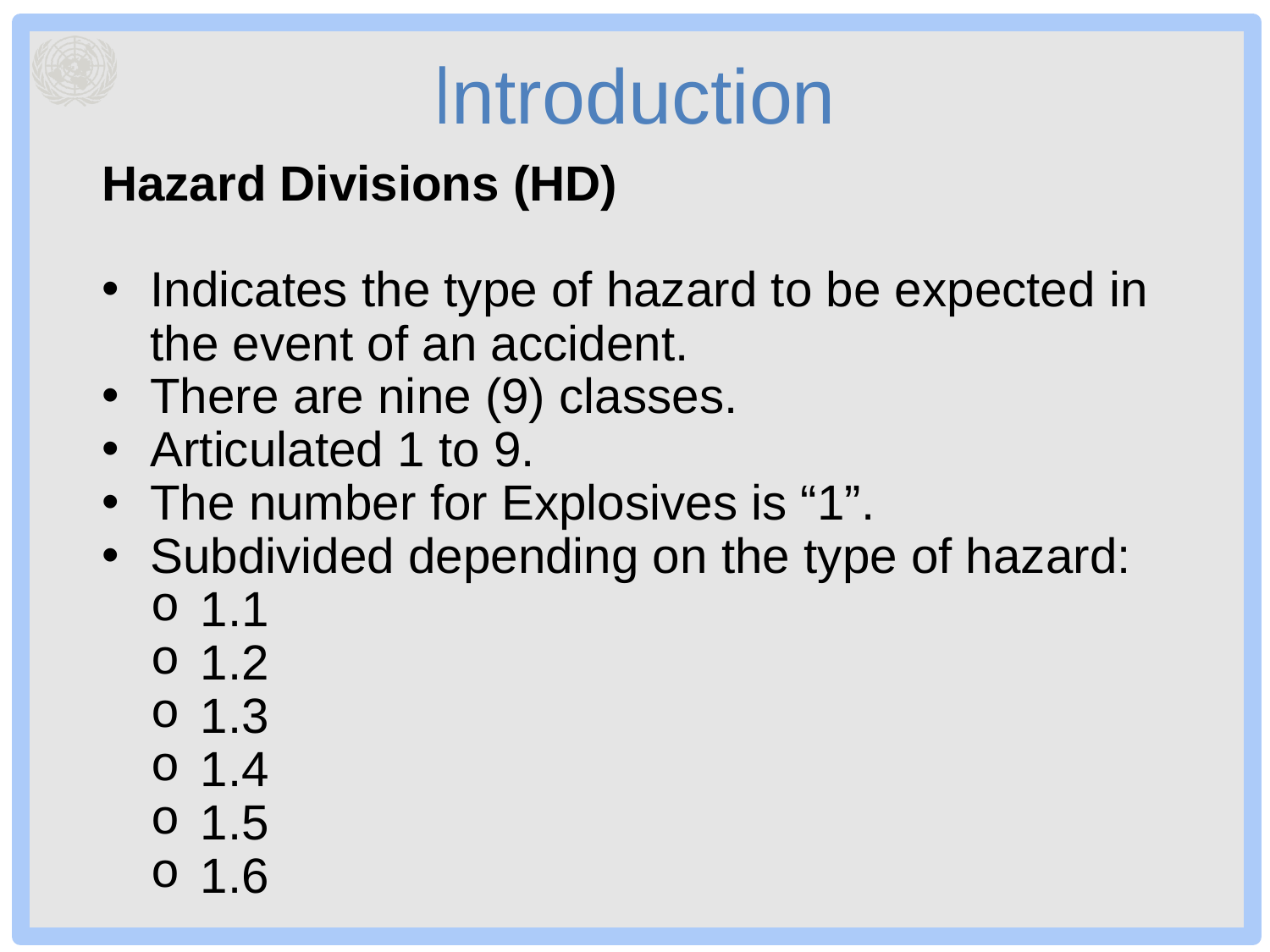

# Introduction
Hazard Divisions (HD)

Indicates the type of hazard to be expected in the event of an accident.
There are nine (9) classes.
Articulated 1 to 9.
The number for Explosives is “1”.
Subdivided depending on the type of hazard:
1.1
1.2
1.3
1.4
1.5
1.6